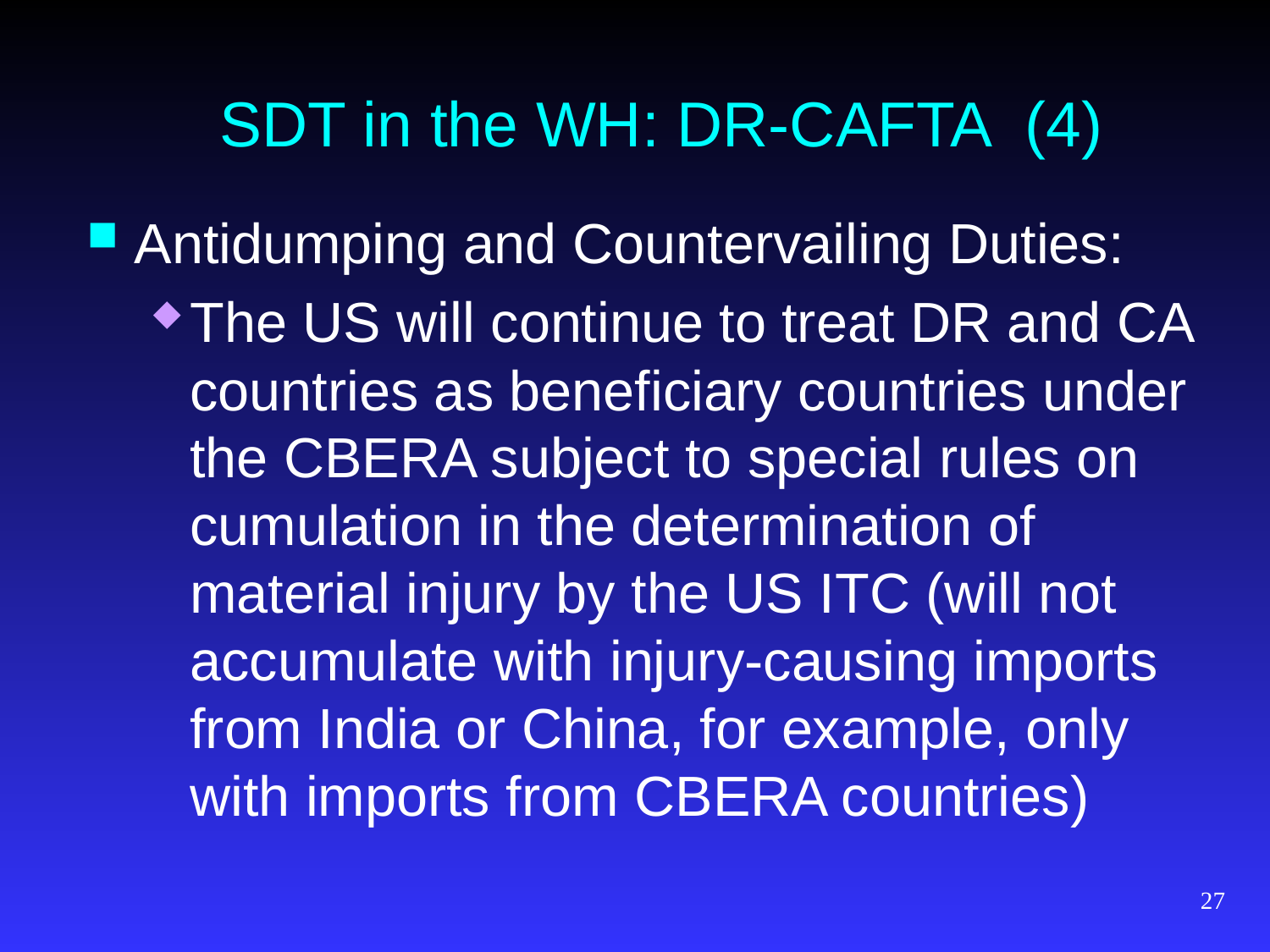

# SDT in the WH: DR-CAFTA  (4)
Antidumping and Countervailing Duties:
The US will continue to treat DR and CA countries as beneficiary countries under the CBERA subject to special rules on cumulation in the determination of material injury by the US ITC (will not accumulate with injury-causing imports from India or China, for example, only with imports from CBERA countries)
27